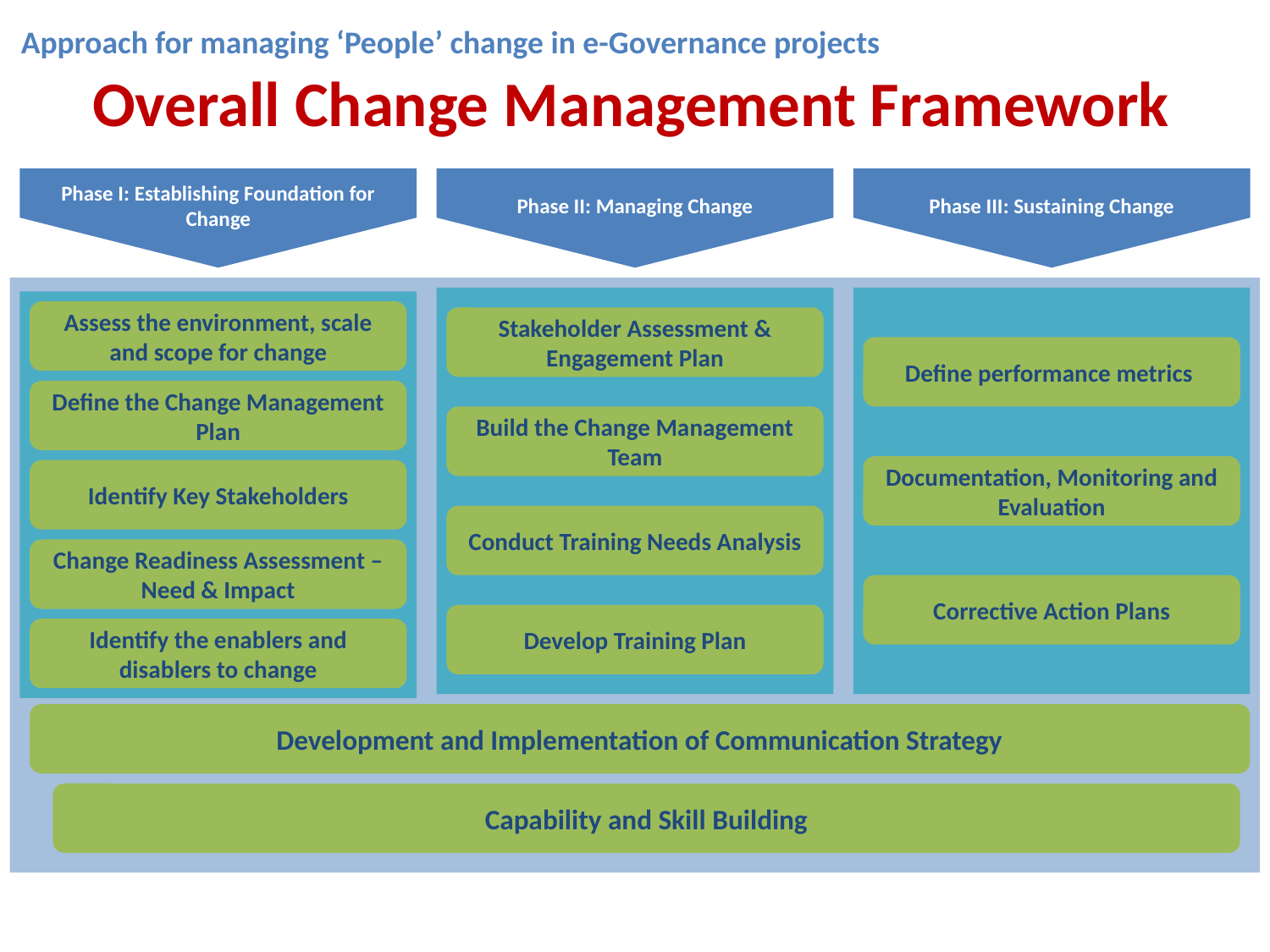

Phase I: Establishing Foundation for Change
Phase II: Managing Change
Phase III: Sustaining Change
Approach for managing ‘People’ change in e-Governance projects
# Overall Change Management Framework

Stakeholder Assessment & Engagement Plan
Build the Change Management Team
Conduct Training Needs Analysis
Develop Training Plan

Define performance metrics
Documentation, Monitoring and Evaluation
Corrective Action Plans

Assess the environment, scale and scope for change
Define the Change Management Plan
Identify Key Stakeholders
Change Readiness Assessment – Need & Impact
Identify the enablers and disablers to change
Development and Implementation of Communication Strategy
Capability and Skill Building